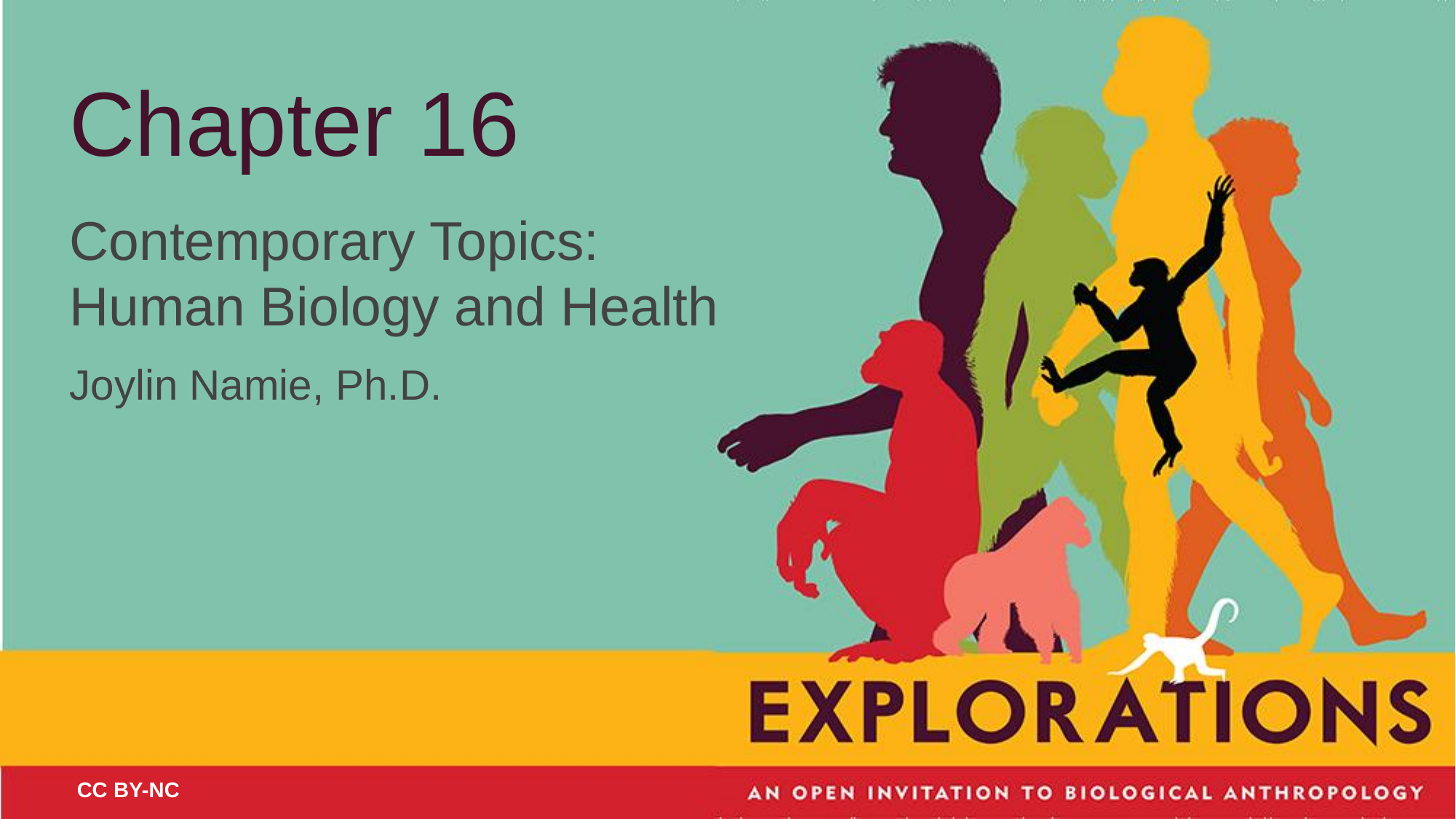

Chapter 16
Contemporary Topics:
Human Biology and Health
Joylin Namie, Ph.D.
CC BY-NC